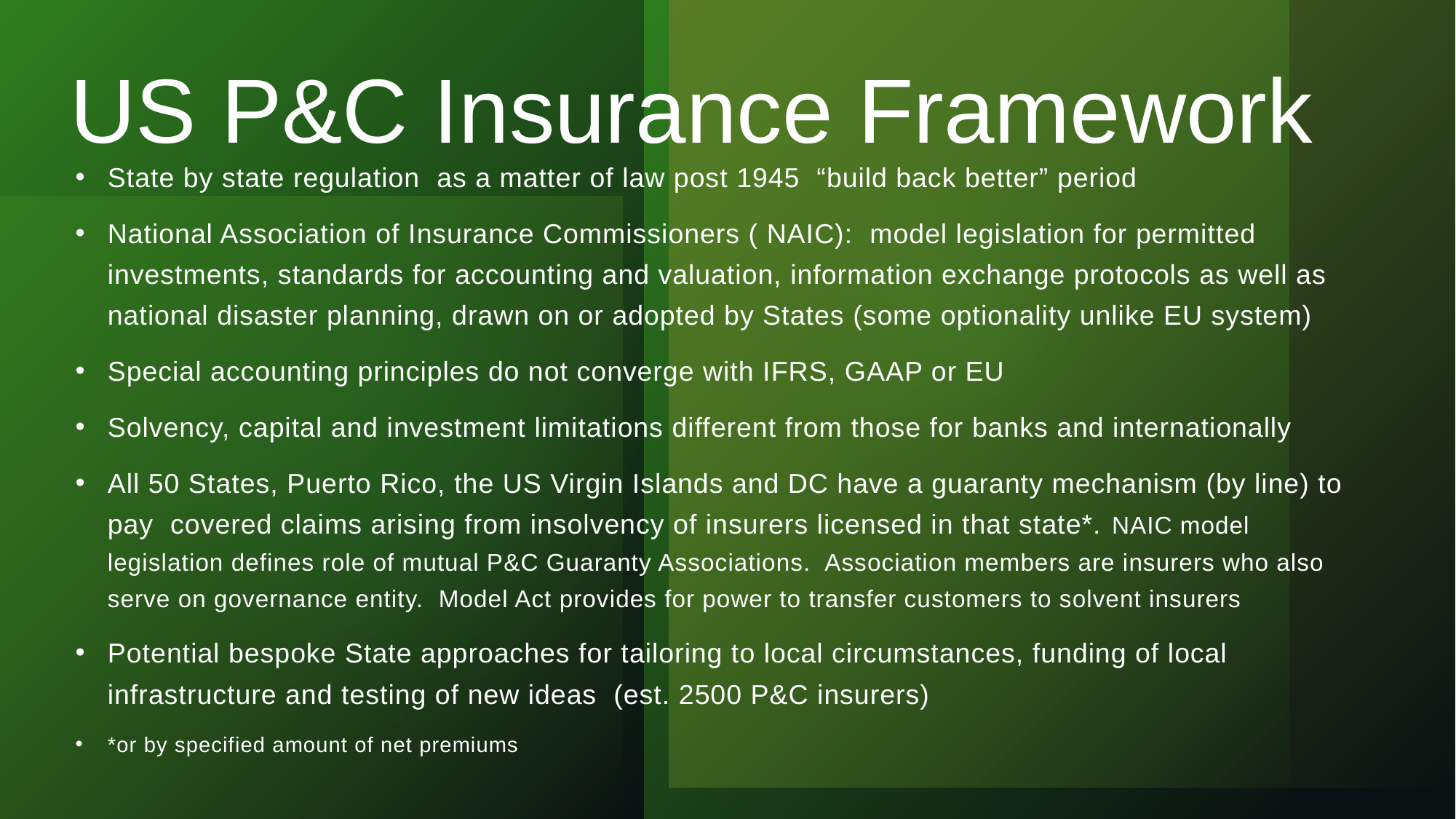

# US P&C Insurance Framework
State by state regulation  as a matter of law post 1945  “build back better” period
National Association of Insurance Commissioners ( NAIC):  model legislation for permitted investments, standards for accounting and valuation, information exchange protocols as well as national disaster planning, drawn on or adopted by States (some optionality unlike EU system)
Special accounting principles do not converge with IFRS, GAAP or EU
Solvency, capital and investment limitations different from those for banks and internationally
All 50 States, Puerto Rico, the US Virgin Islands and DC have a guaranty mechanism (by line) to pay  covered claims arising from insolvency of insurers licensed in that state*. NAIC model legislation defines role of mutual P&C Guaranty Associations.  Association members are insurers who also serve on governance entity.  Model Act provides for power to transfer customers to solvent insurers
Potential bespoke State approaches for tailoring to local circumstances, funding of local infrastructure and testing of new ideas  (est. 2500 P&C insurers)
*or by specified amount of net premiums